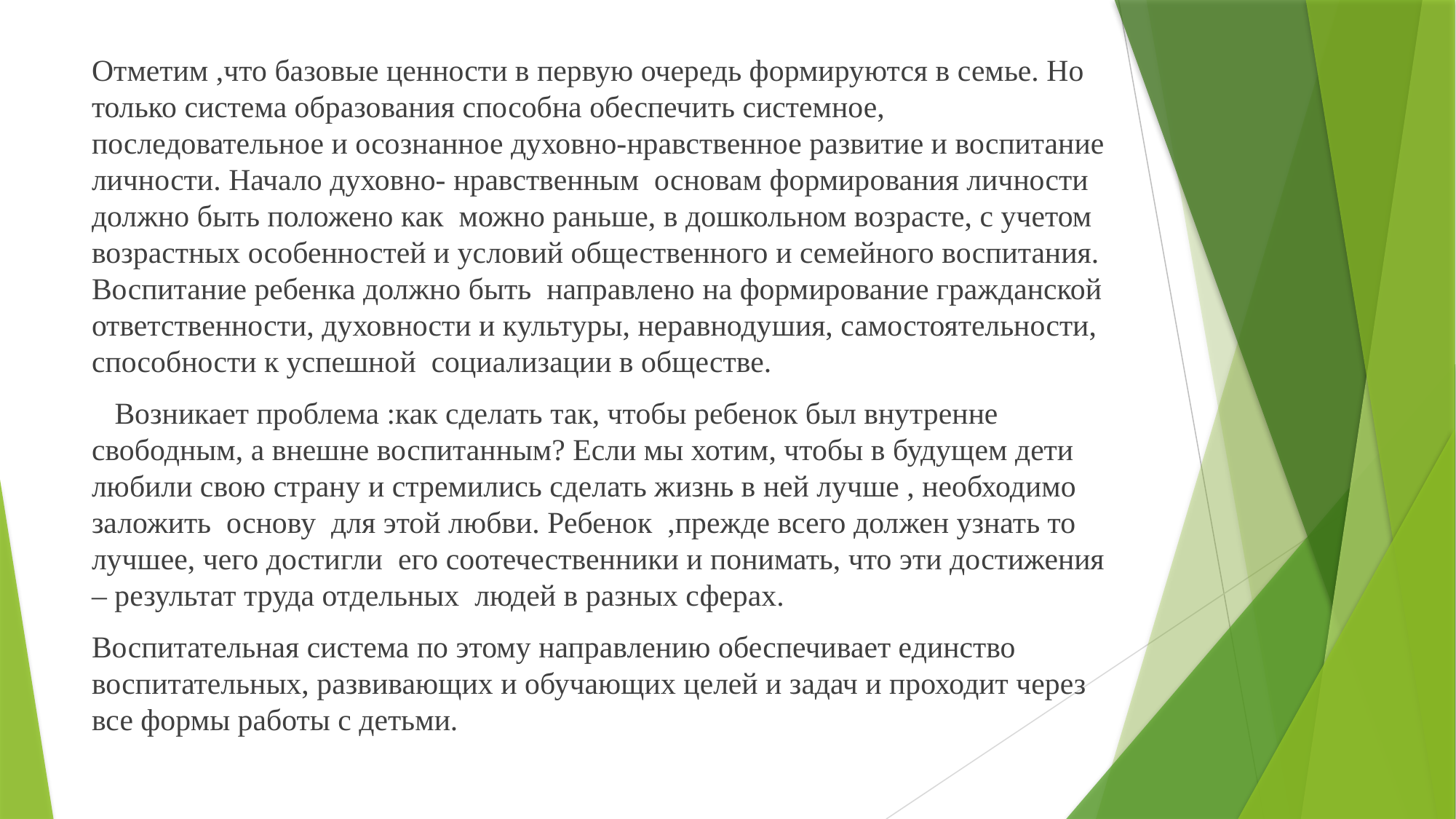

Отметим ,что базовые ценности в первую очередь формируются в семье. Но только система образования способна обеспечить системное, последовательное и осознанное духовно-нравственное развитие и воспитание личности. Начало духовно- нравственным  основам формирования личности должно быть положено как  можно раньше, в дошкольном возрасте, с учетом возрастных особенностей и условий общественного и семейного воспитания. Воспитание ребенка должно быть  направлено на формирование гражданской ответственности, духовности и культуры, неравнодушия, самостоятельности, способности к успешной  социализации в обществе.
   Возникает проблема :как сделать так, чтобы ребенок был внутренне свободным, а внешне воспитанным? Если мы хотим, чтобы в будущем дети любили свою страну и стремились сделать жизнь в ней лучше , необходимо заложить  основу  для этой любви. Ребенок  ,прежде всего должен узнать то лучшее, чего достигли  его соотечественники и понимать, что эти достижения – результат труда отдельных  людей в разных сферах.
Воспитательная система по этому направлению обеспечивает единство воспитательных, развивающих и обучающих целей и задач и проходит через все формы работы с детьми.